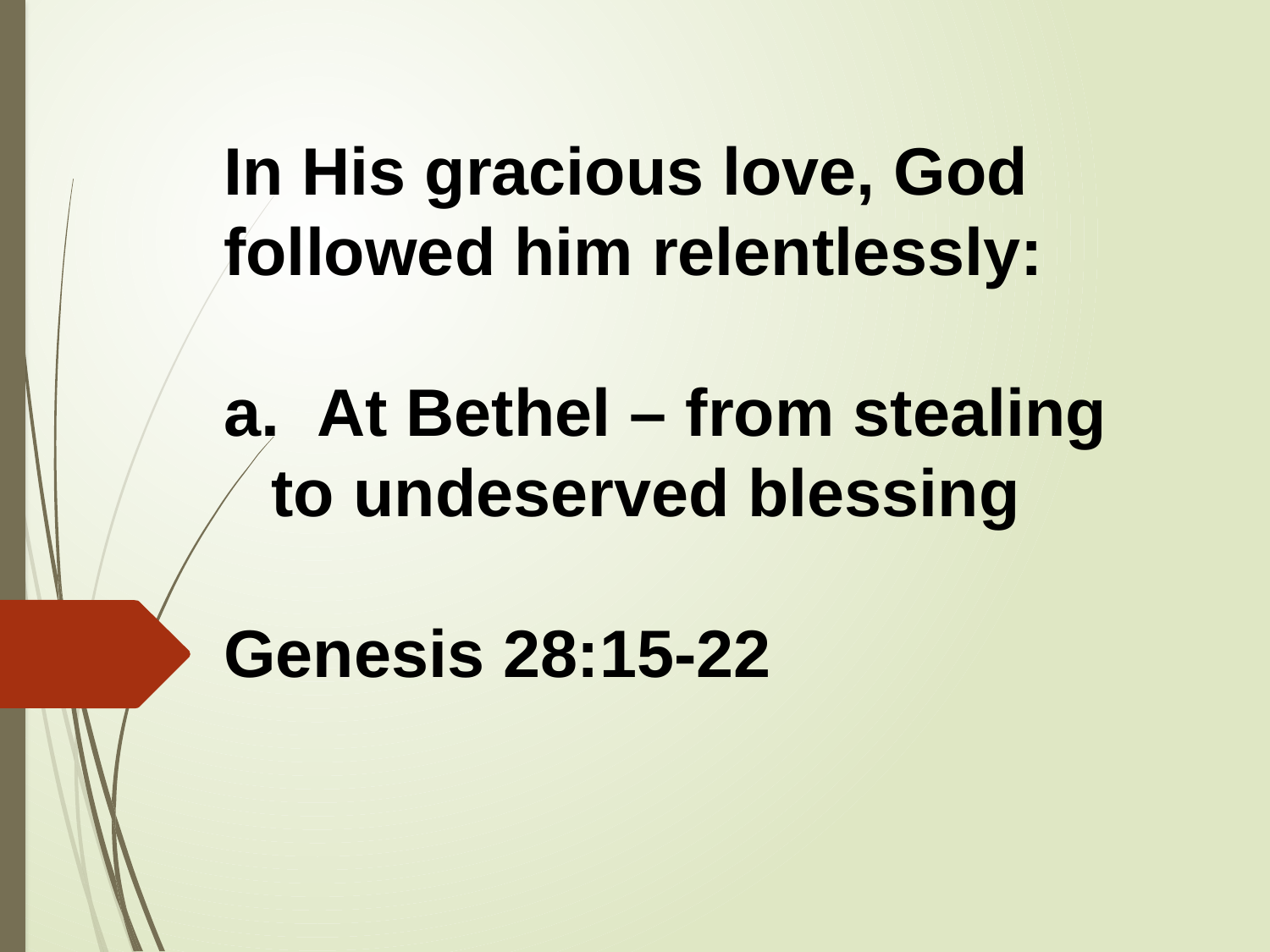

In His gracious love, God followed him relentlessly:

  At Bethel – from stealing to undeserved blessing

Genesis 28:15-22